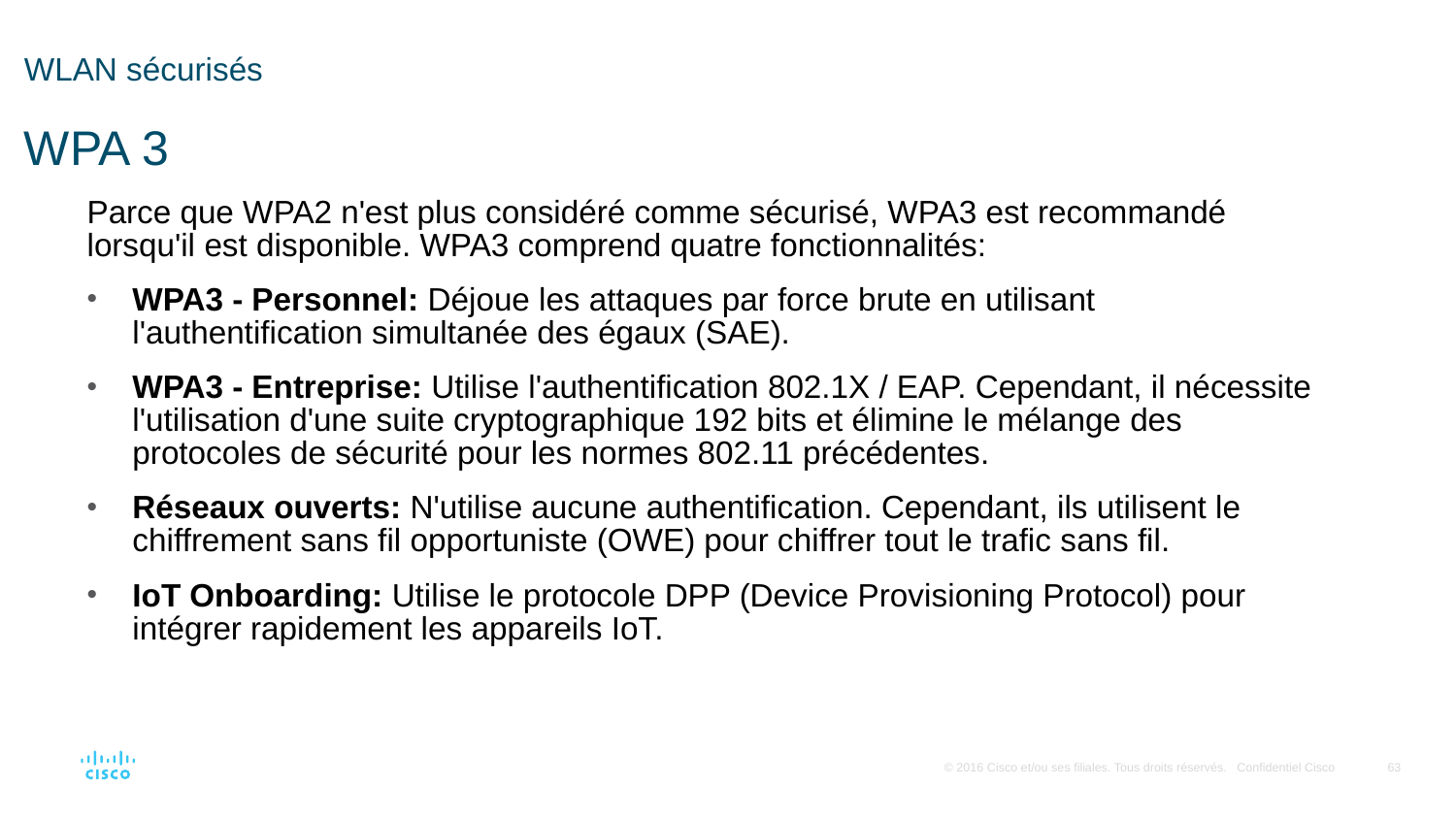

# WLAN sécurisés WPA 3
Parce que WPA2 n'est plus considéré comme sécurisé, WPA3 est recommandé lorsqu'il est disponible. WPA3 comprend quatre fonctionnalités:
WPA3 - Personnel: Déjoue les attaques par force brute en utilisant l'authentification simultanée des égaux (SAE).
WPA3 - Entreprise: Utilise l'authentification 802.1X / EAP. Cependant, il nécessite l'utilisation d'une suite cryptographique 192 bits et élimine le mélange des protocoles de sécurité pour les normes 802.11 précédentes.
Réseaux ouverts: N'utilise aucune authentification. Cependant, ils utilisent le chiffrement sans fil opportuniste (OWE) pour chiffrer tout le trafic sans fil.
IoT Onboarding: Utilise le protocole DPP (Device Provisioning Protocol) pour intégrer rapidement les appareils IoT.